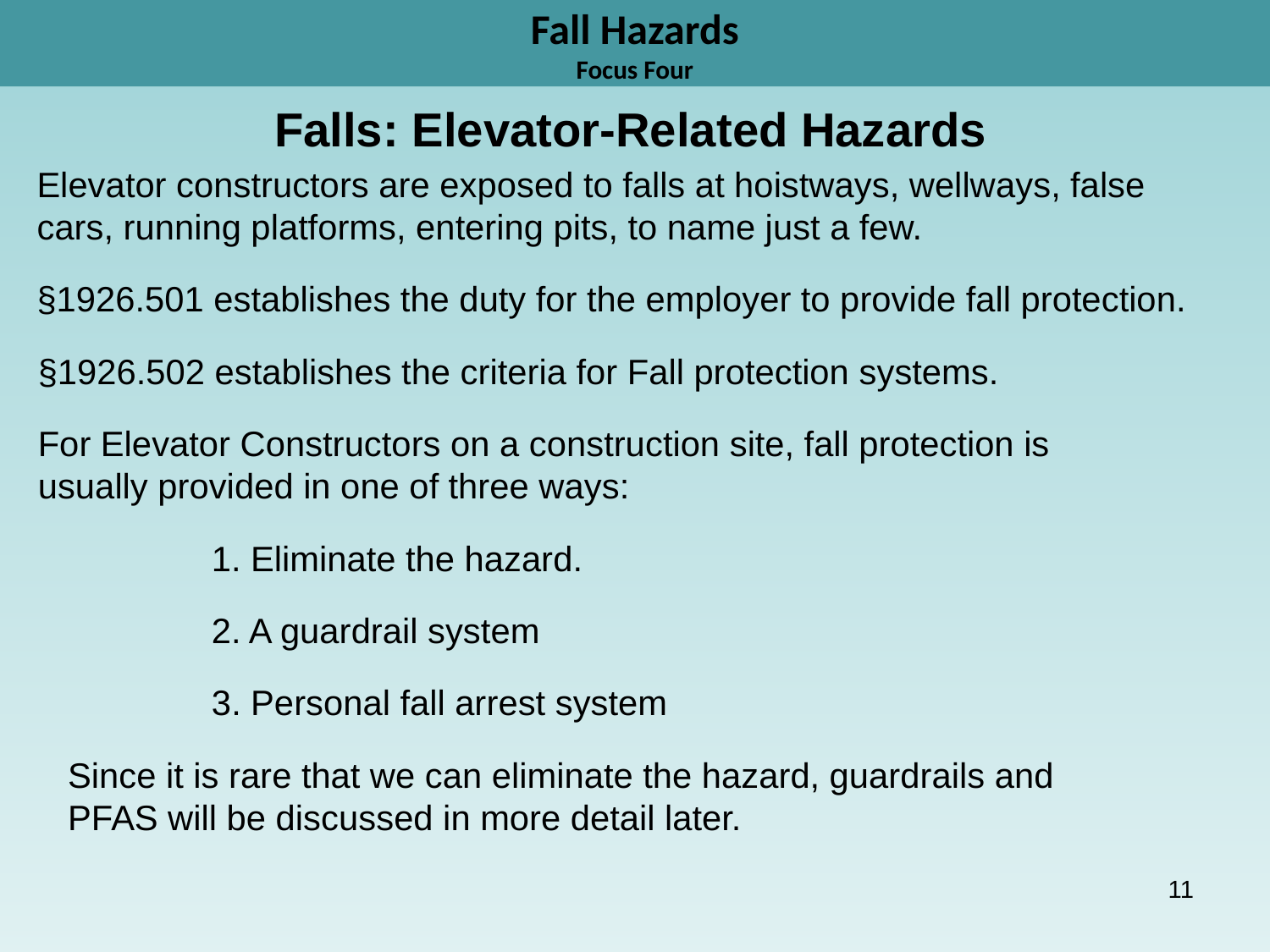

Fall Hazards
Focus Four
Falls: Elevator-Related Hazards
Elevator constructors are exposed to falls at hoistways, wellways, false cars, running platforms, entering pits, to name just a few.
§1926.501 establishes the duty for the employer to provide fall protection.
§1926.502 establishes the criteria for Fall protection systems.
For Elevator Constructors on a construction site, fall protection is usually provided in one of three ways:
	1. Eliminate the hazard.
	2. A guardrail system
	3. Personal fall arrest system
Since it is rare that we can eliminate the hazard, guardrails and PFAS will be discussed in more detail later.
11